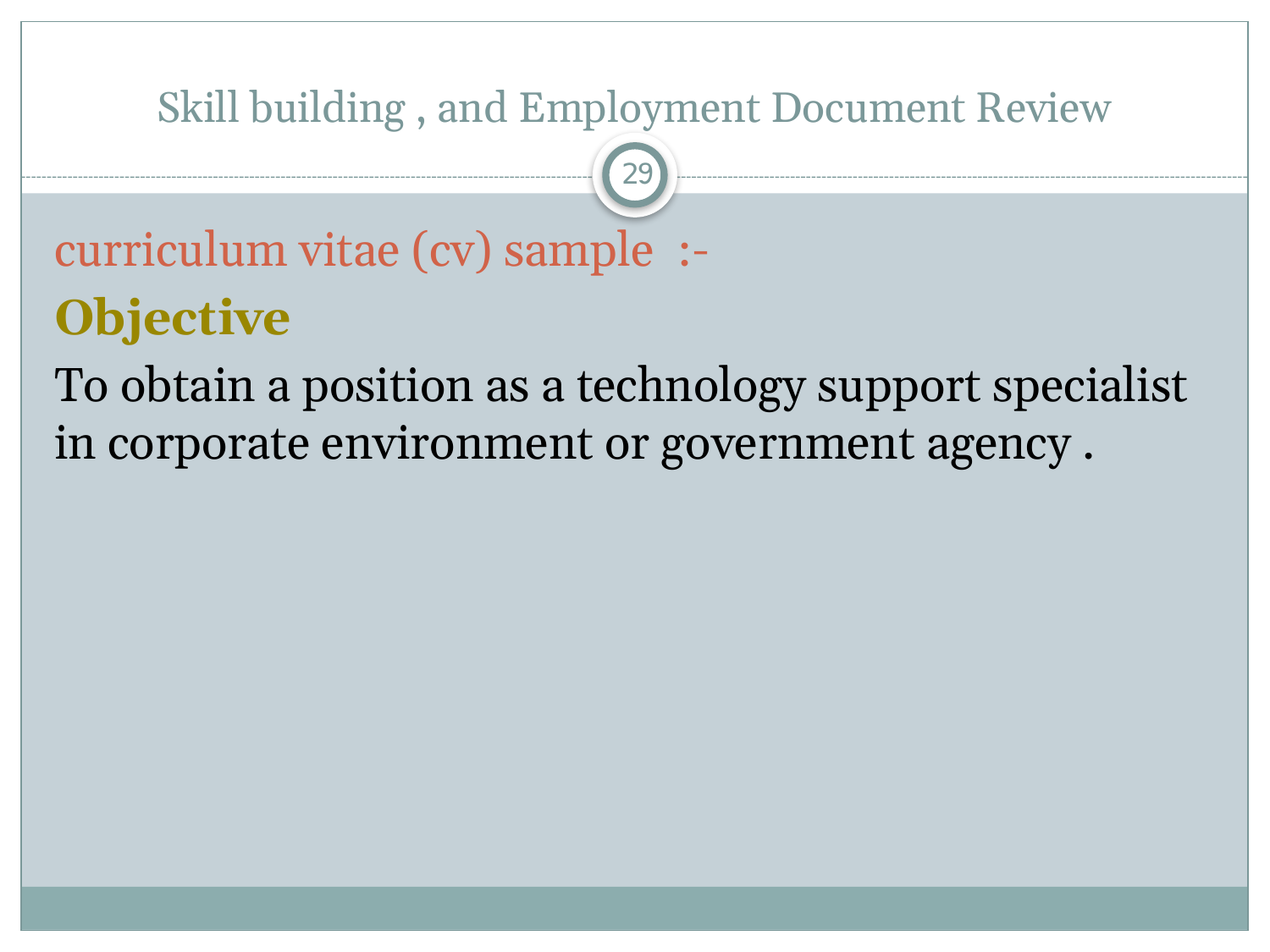

# Skill building , and Employment Document Review
29
curriculum vitae (cv) sample  :-
Objective
To obtain a position as a technology support specialist in corporate environment or government agency .